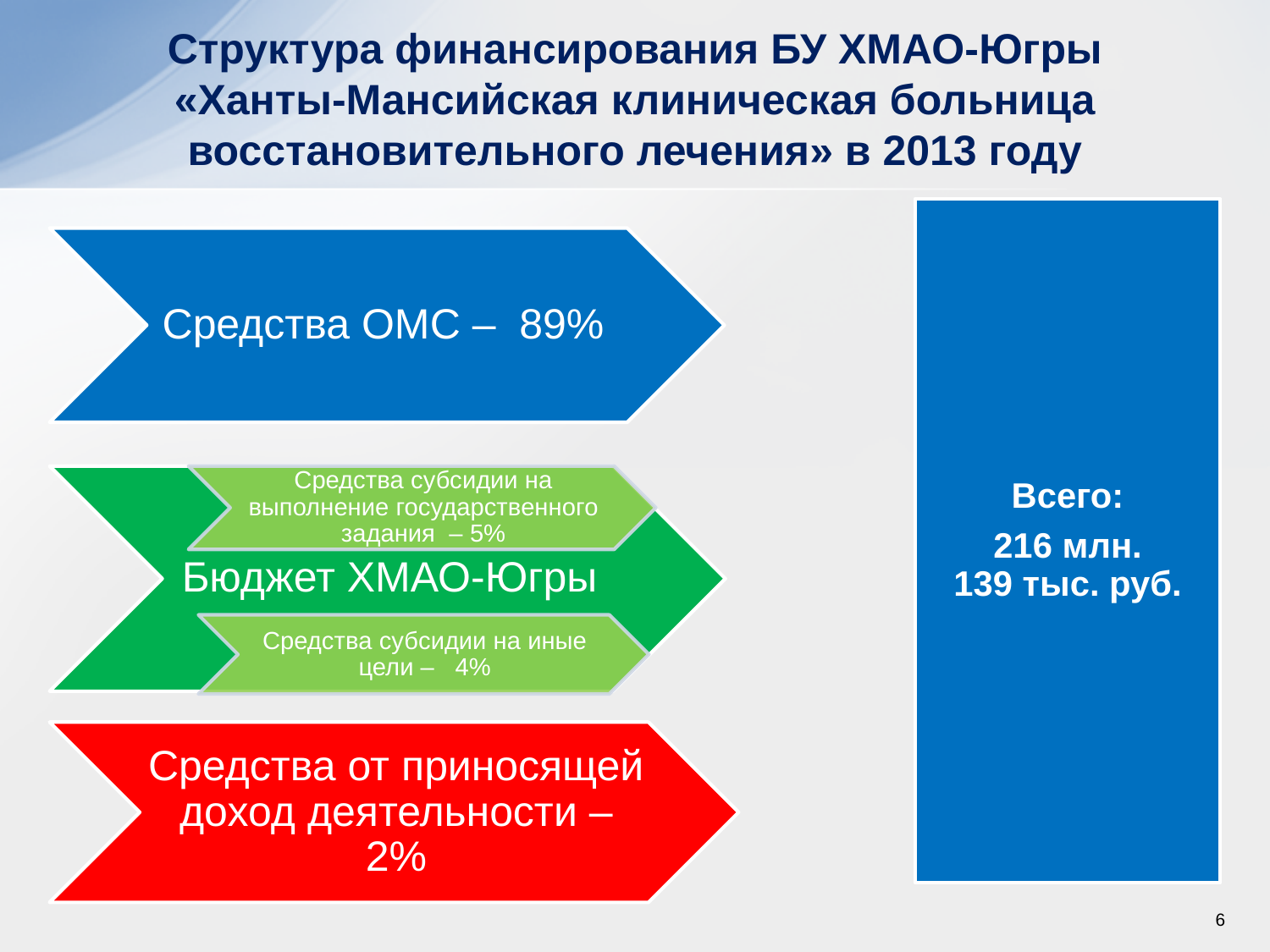

# Структура финансирования БУ ХМАО-Югры «Ханты-Мансийская клиническая больница восстановительного лечения» в 2013 году
Всего:
216 млн. 139 тыс. руб.
Средства ОМС –  89%
Бюджет ХМАО-Югры
Средства субсидии на выполнение государственного задания  – 5%
Средства от приносящей доход деятельности – 2%
Средства субсидии на иные цели –   4%

6